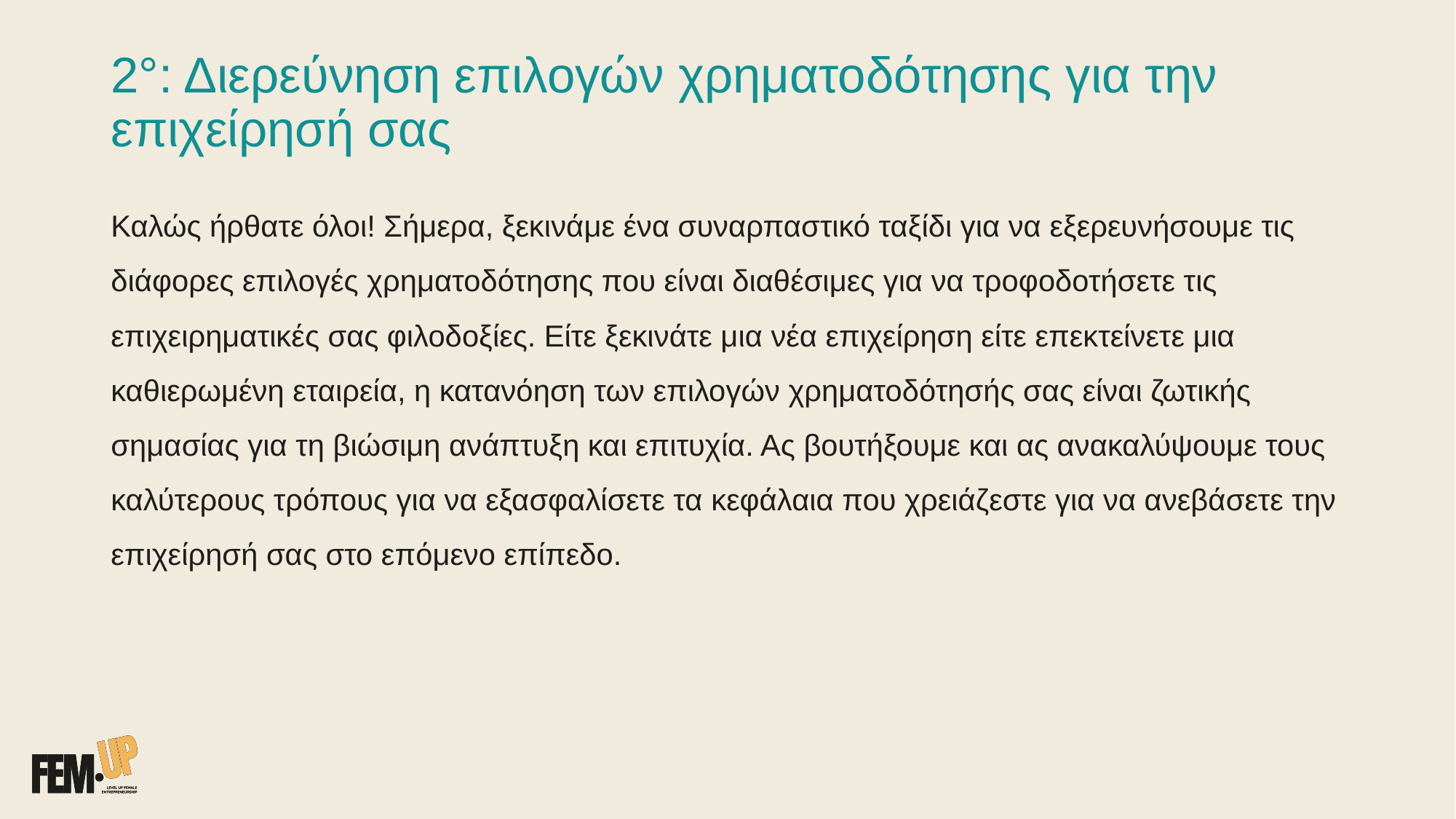

# 2°: Διερεύνηση επιλογών χρηματοδότησης για την επιχείρησή σας
Καλώς ήρθατε όλοι! Σήμερα, ξεκινάμε ένα συναρπαστικό ταξίδι για να εξερευνήσουμε τις διάφορες επιλογές χρηματοδότησης που είναι διαθέσιμες για να τροφοδοτήσετε τις επιχειρηματικές σας φιλοδοξίες. Είτε ξεκινάτε μια νέα επιχείρηση είτε επεκτείνετε μια καθιερωμένη εταιρεία, η κατανόηση των επιλογών χρηματοδότησής σας είναι ζωτικής σημασίας για τη βιώσιμη ανάπτυξη και επιτυχία. Ας βουτήξουμε και ας ανακαλύψουμε τους καλύτερους τρόπους για να εξασφαλίσετε τα κεφάλαια που χρειάζεστε για να ανεβάσετε την επιχείρησή σας στο επόμενο επίπεδο.